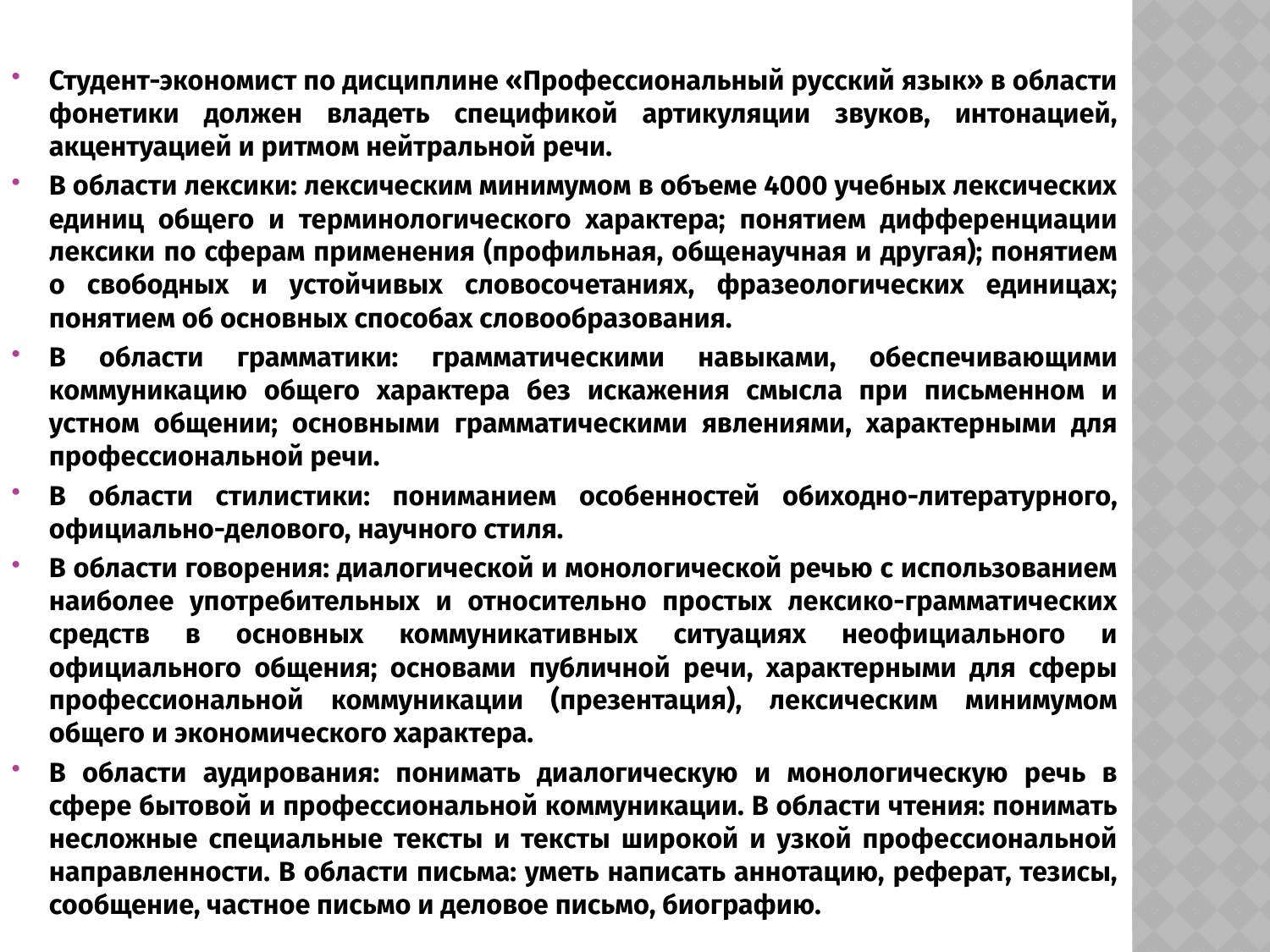

Студент-экономист по дисциплине «Профессиональный русский язык» в области фонетики должен владеть спецификой артикуляции звуков, интонацией, акцентуацией и ритмом нейтральной речи.
В области лексики: лексическим минимумом в объеме 4000 учебных лексических единиц общего и терминологического характера; понятием дифференциации лексики по сферам применения (профильная, общенаучная и другая); понятием о свободных и устойчивых словосочетаниях, фразеологических единицах; понятием об основных способах словообразования.
В области грамматики: грамматическими навыками, обеспечивающими коммуникацию общего характера без искажения смысла при письменном и устном общении; основными грамматическими явлениями, характерными для профессиональной речи.
В области стилистики: пониманием особенностей обиходно-литературного, официально-делового, научного стиля.
В области говорения: диалогической и монологической речью с использованием наиболее употребительных и относительно простых лексико-грамматических средств в основных коммуникативных ситуациях неофициального и официального общения; основами публичной речи, характерными для сферы профессиональной коммуникации (презентация), лексическим минимумом общего и экономического характера.
В области аудирования: понимать диалогическую и монологическую речь в сфере бытовой и профессиональной коммуникации. В области чтения: понимать несложные специальные тексты и тексты широкой и узкой профессиональной направленности. В области письма: уметь написать аннотацию, реферат, тезисы, сообщение, частное письмо и деловое письмо, биографию.